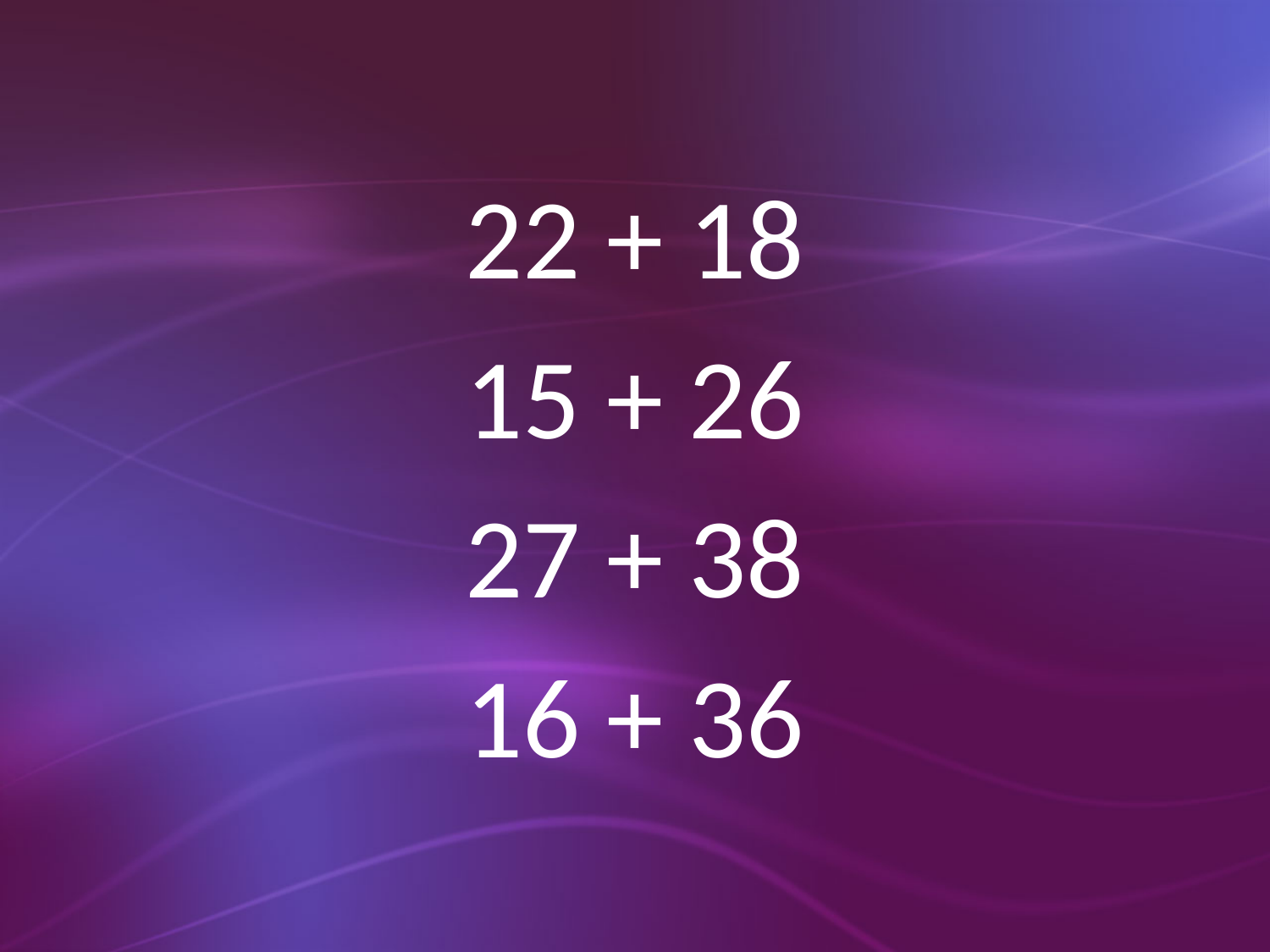

22 + 18
15 + 26
27 + 38
16 + 36